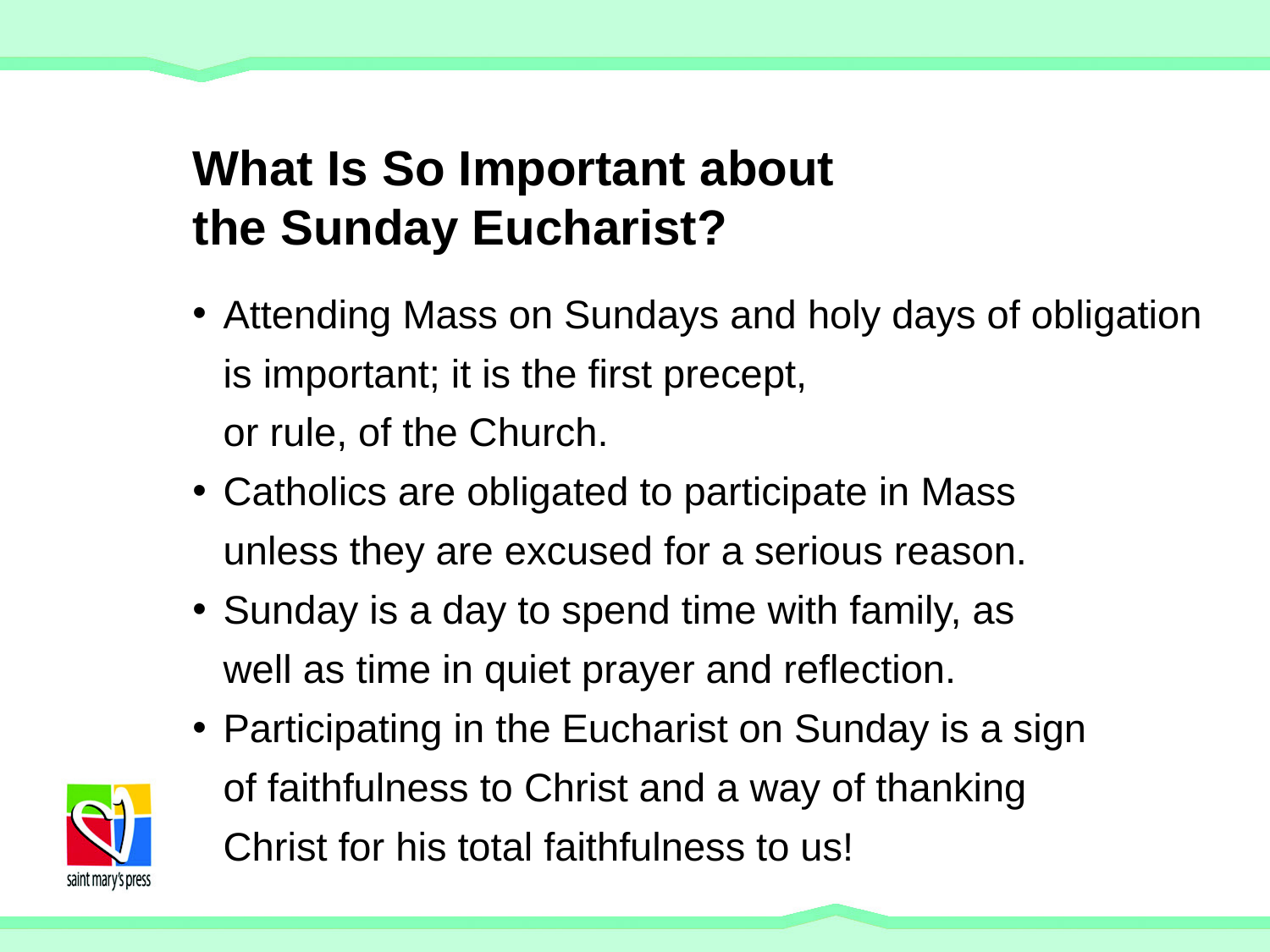

# What Is So Important about the Sunday Eucharist?
Attending Mass on Sundays and holy days of obligation is important; it is the first precept,
or rule, of the Church.
Catholics are obligated to participate in Mass
unless they are excused for a serious reason.
Sunday is a day to spend time with family, as
well as time in quiet prayer and reflection.
Participating in the Eucharist on Sunday is a sign
of faithfulness to Christ and a way of thanking
Christ for his total faithfulness to us!